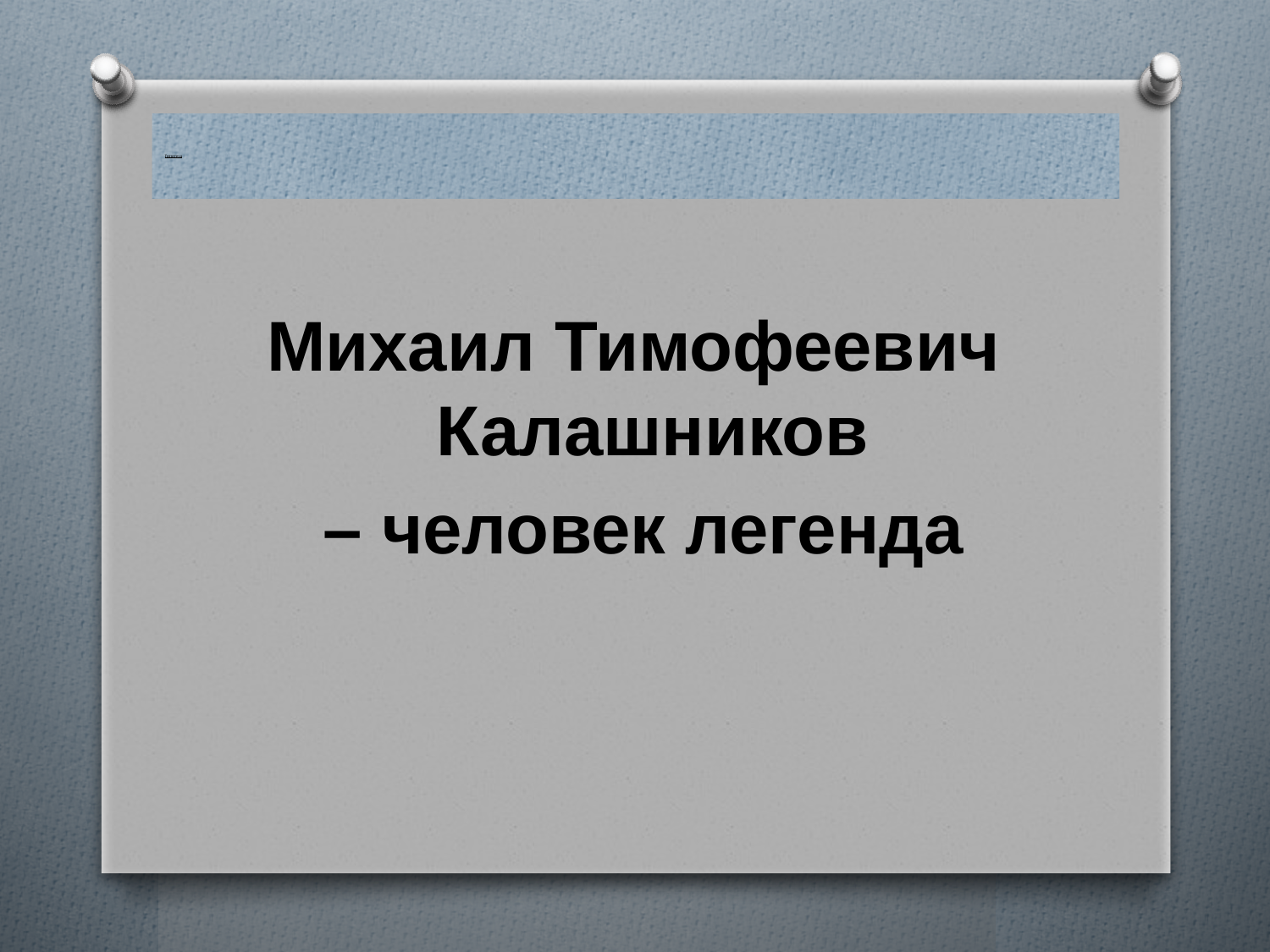

# Гипотеза
Михаил Тимофеевич Калашников
 – человек легенда